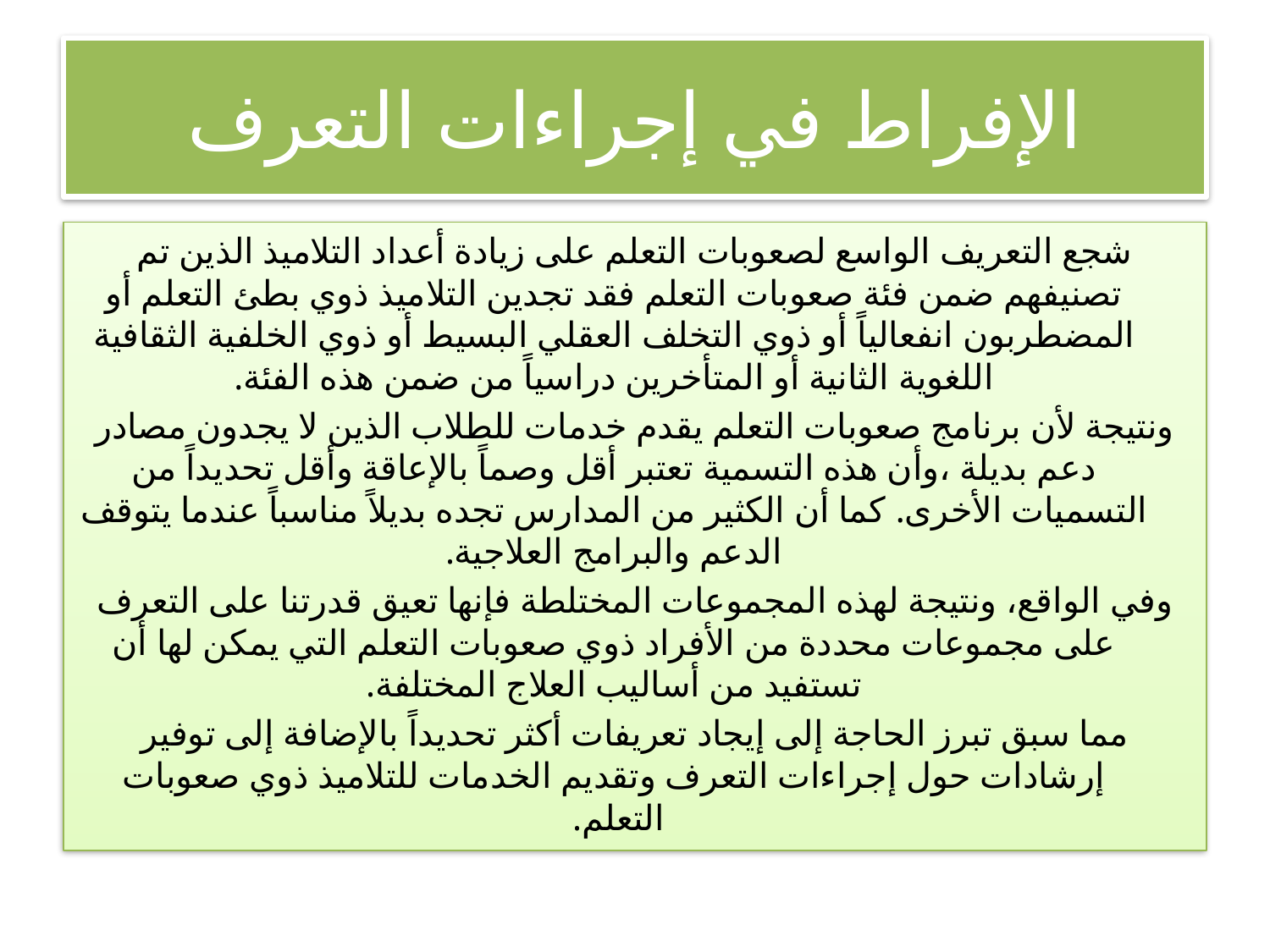

# الإفراط في إجراءات التعرف
شجع التعريف الواسع لصعوبات التعلم على زيادة أعداد التلاميذ الذين تم تصنيفهم ضمن فئة صعوبات التعلم فقد تجدين التلاميذ ذوي بطئ التعلم أو المضطربون انفعالياً أو ذوي التخلف العقلي البسيط أو ذوي الخلفية الثقافية اللغوية الثانية أو المتأخرين دراسياً من ضمن هذه الفئة.
ونتيجة لأن برنامج صعوبات التعلم يقدم خدمات للطلاب الذين لا يجدون مصادر دعم بديلة ،وأن هذه التسمية تعتبر أقل وصماً بالإعاقة وأقل تحديداً من التسميات الأخرى. كما أن الكثير من المدارس تجده بديلاً مناسباً عندما يتوقف الدعم والبرامج العلاجية.
وفي الواقع، ونتيجة لهذه المجموعات المختلطة فإنها تعيق قدرتنا على التعرف على مجموعات محددة من الأفراد ذوي صعوبات التعلم التي يمكن لها أن تستفيد من أساليب العلاج المختلفة.
مما سبق تبرز الحاجة إلى إيجاد تعريفات أكثر تحديداً بالإضافة إلى توفير إرشادات حول إجراءات التعرف وتقديم الخدمات للتلاميذ ذوي صعوبات التعلم.